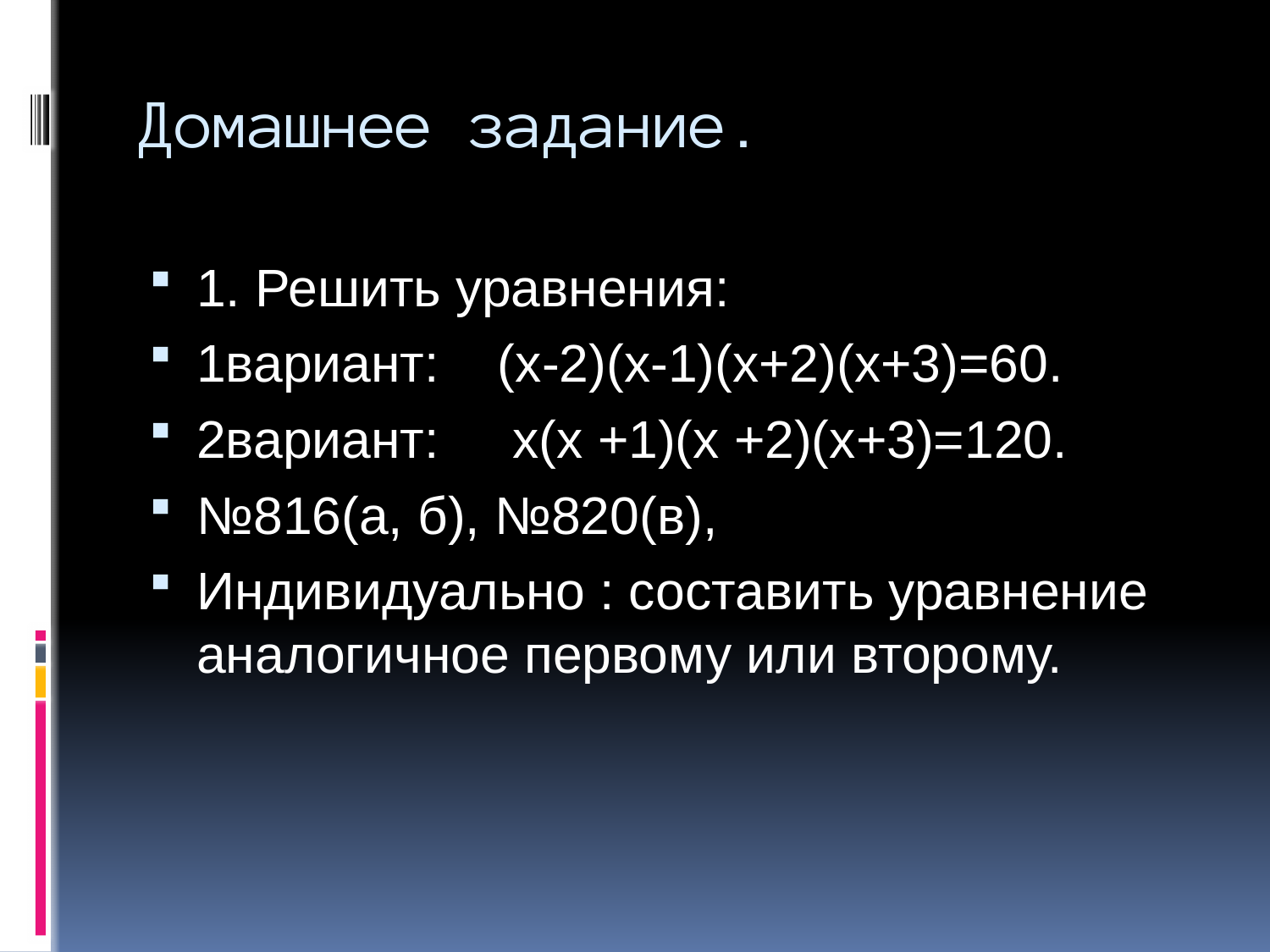

# Домашнее задание.
1. Решить уравнения:
1вариант:    (x-2)(x-1)(x+2)(x+3)=60.
2вариант:     х(x +1)(x +2)(x+3)=120.
№816(а, б), №820(в),
Индивидуально : составить уравнение аналогичное первому или второму.